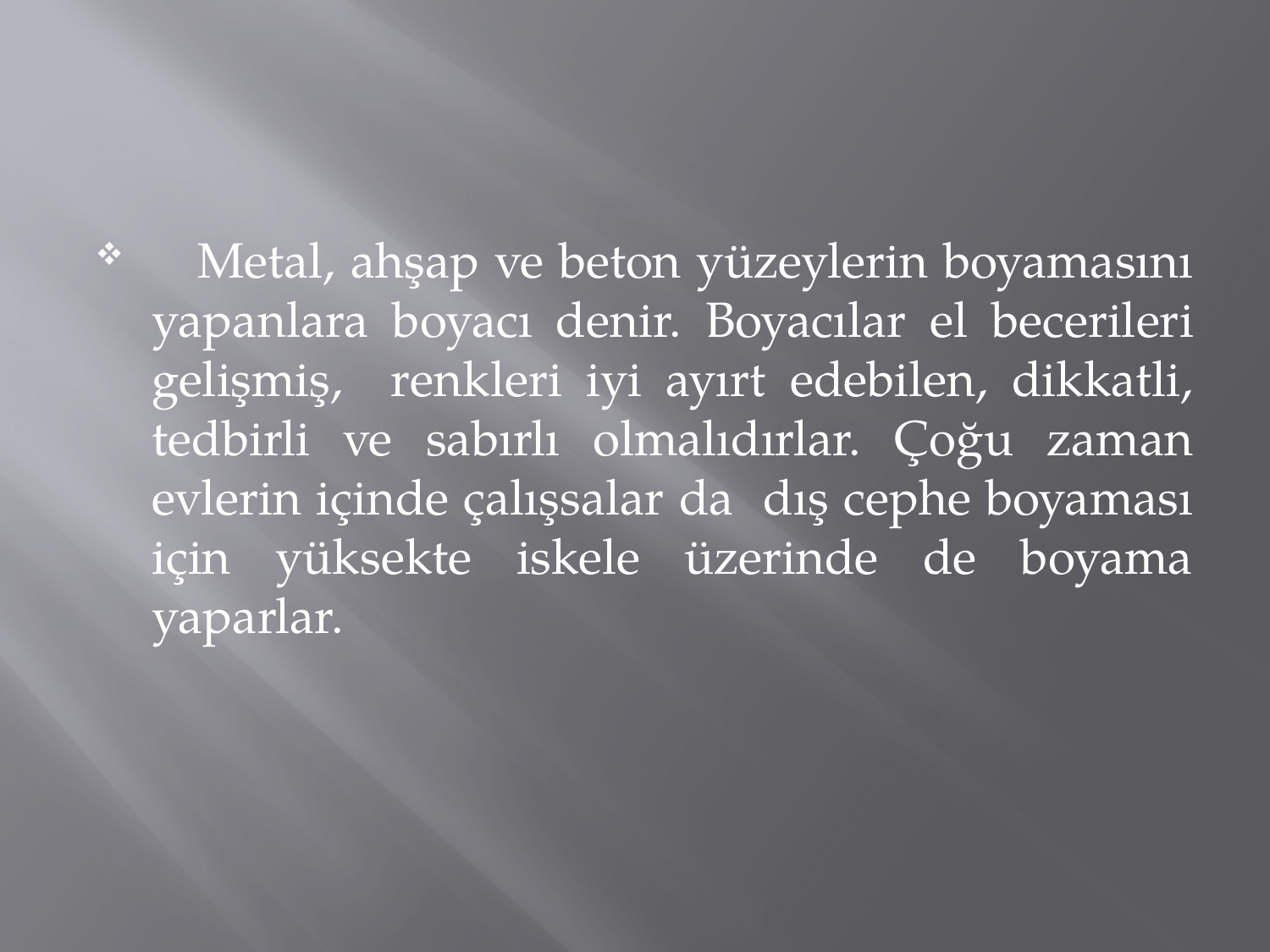

Metal, ahşap ve beton yüzeylerin boyamasını yapanlara boyacı denir. Boyacılar el becerileri gelişmiş,  renkleri iyi ayırt edebilen, dikkatli, tedbirli ve sabırlı olmalıdırlar. Çoğu zaman evlerin içinde çalışsalar da  dış cephe boyaması için yüksekte iskele üzerinde de boyama yaparlar.